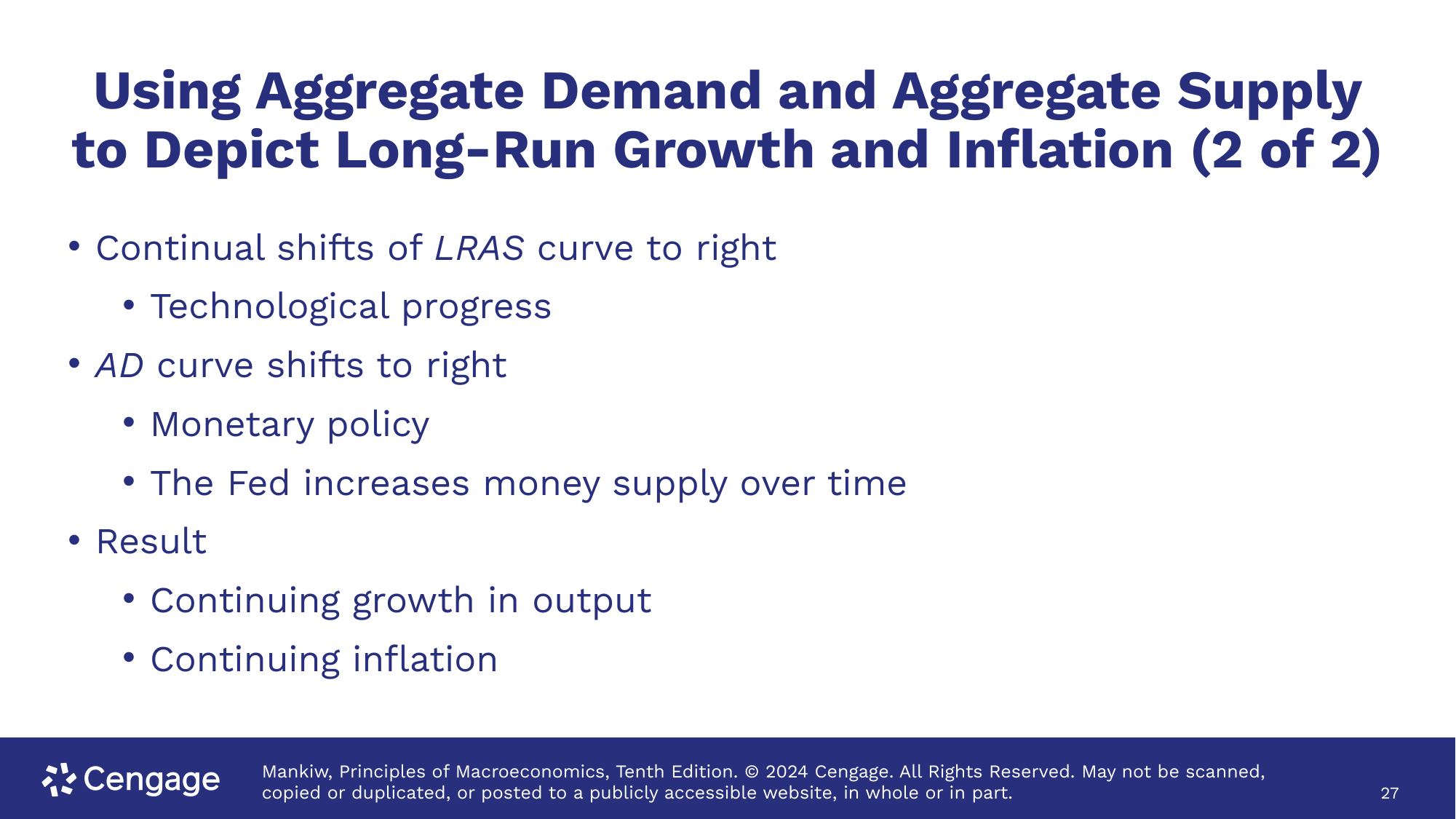

# Using Aggregate Demand and Aggregate Supply to Depict Long-Run Growth and Inflation (2 of 2)
Continual shifts of LRAS curve to right
Technological progress
AD curve shifts to right
Monetary policy
The Fed increases money supply over time
Result
Continuing growth in output
Continuing inflation